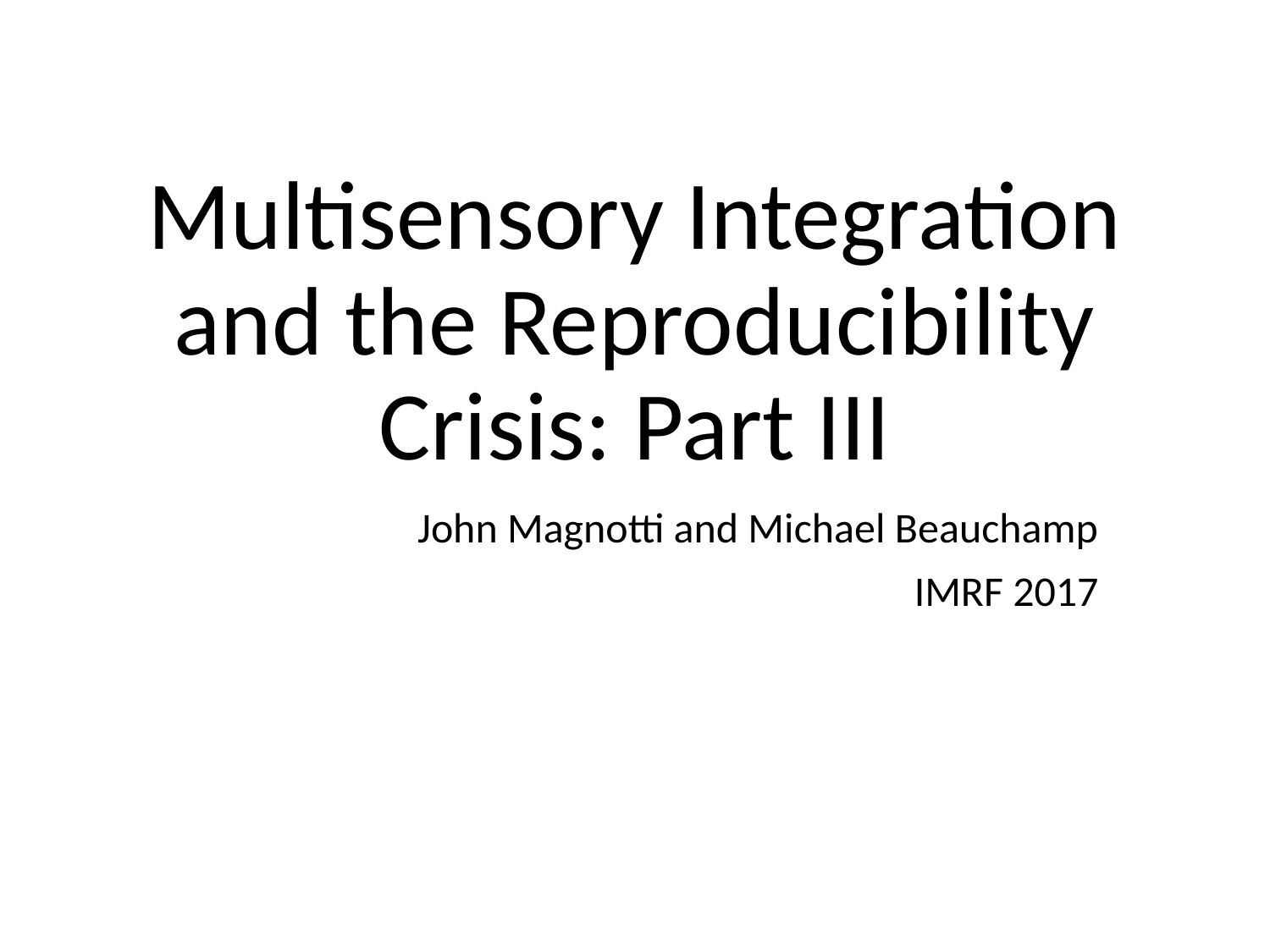

# Multisensory Integration and the Reproducibility Crisis: Part III
John Magnotti and Michael Beauchamp
IMRF 2017